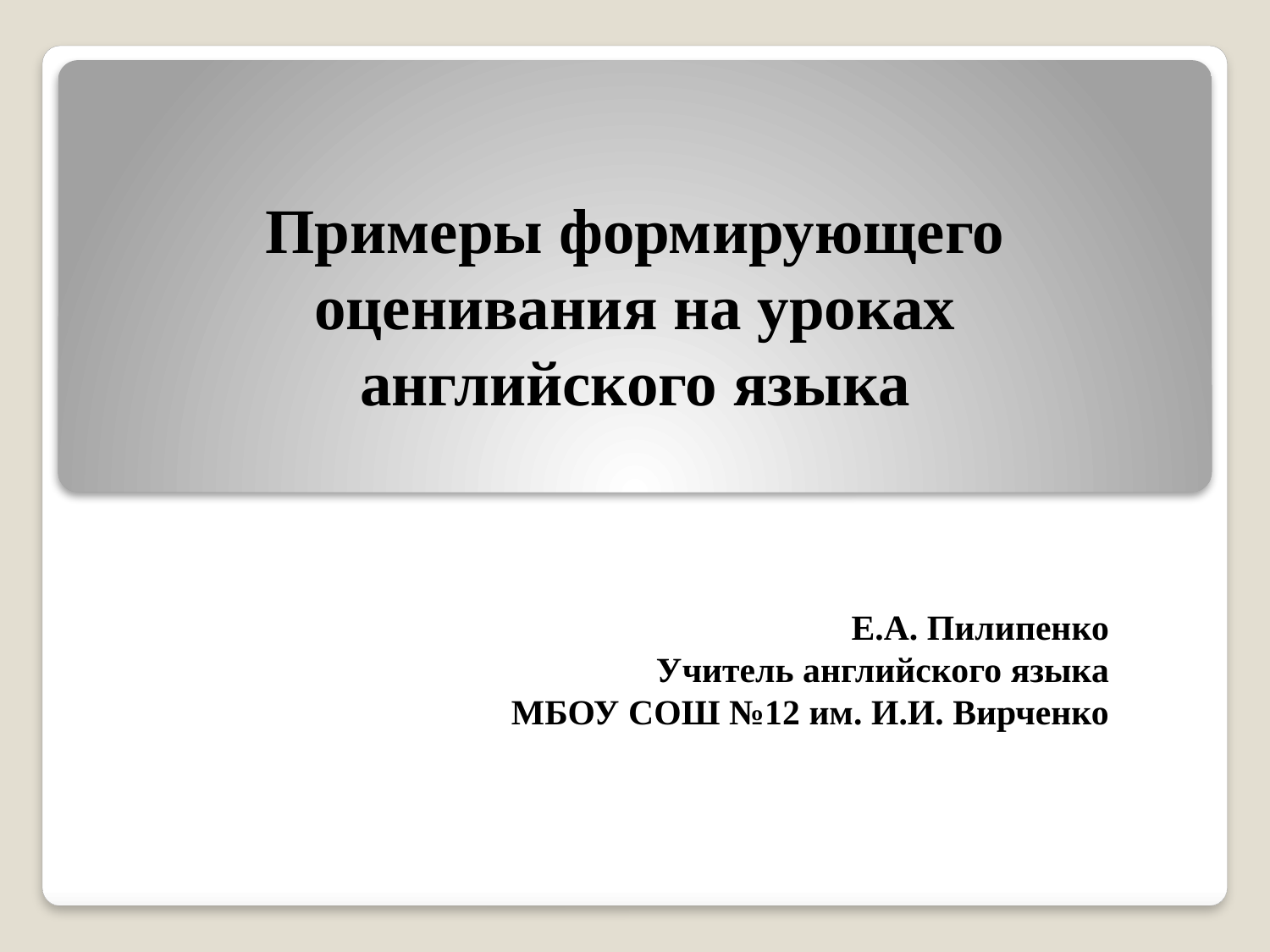

# Примеры формирующего оценивания на уроках английского языка
Е.А. Пилипенко
Учитель английского языка
МБОУ СОШ №12 им. И.И. Вирченко